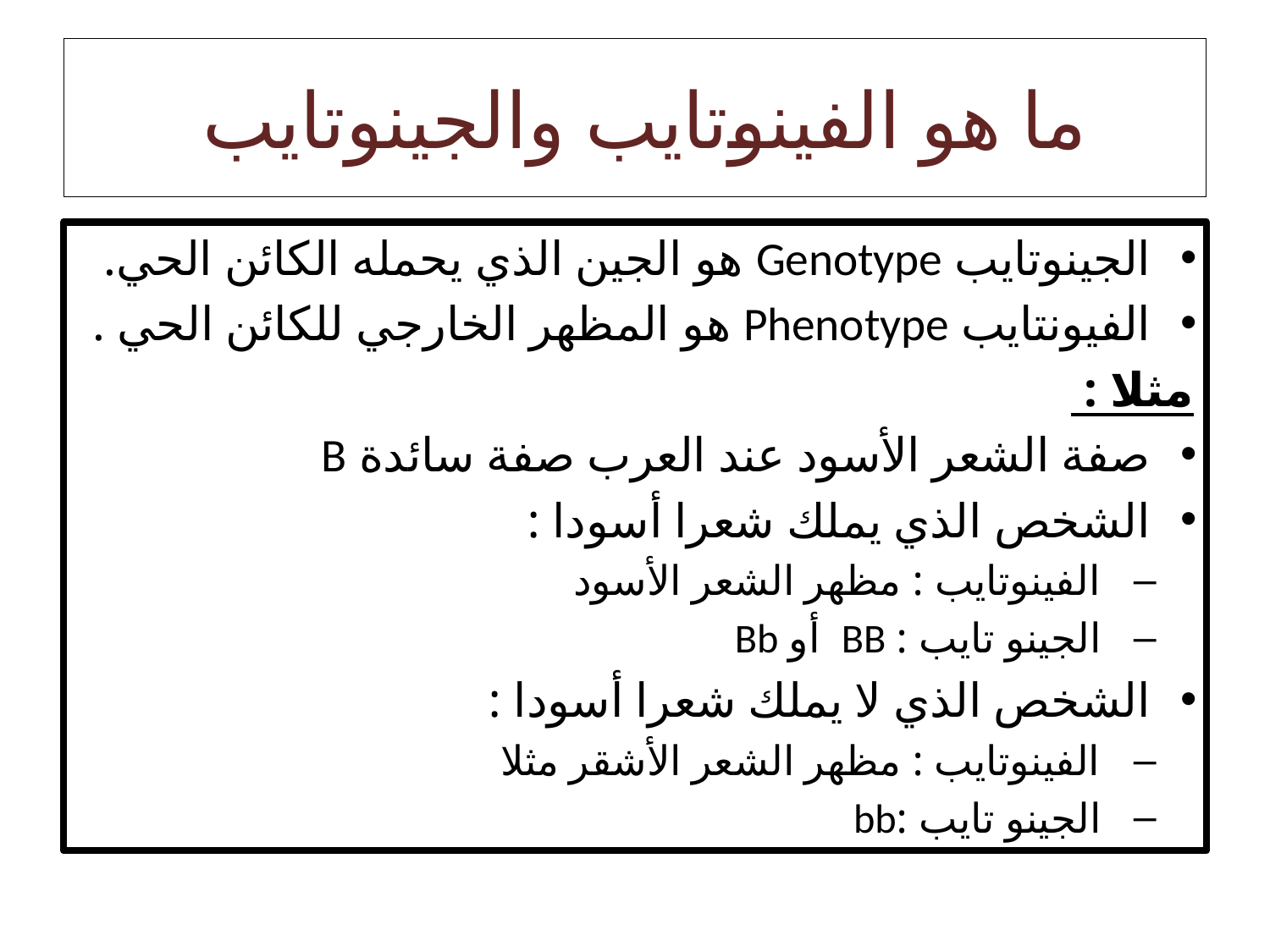

# ما هو الفينوتايب والجينوتايب
الجينوتايب Genotype هو الجين الذي يحمله الكائن الحي.
الفيونتايب Phenotype هو المظهر الخارجي للكائن الحي .
مثلا :
صفة الشعر الأسود عند العرب صفة سائدة B
الشخص الذي يملك شعرا أسودا :
الفينوتايب : مظهر الشعر الأسود
الجينو تايب : BB  أو Bb
الشخص الذي لا يملك شعرا أسودا :
الفينوتايب : مظهر الشعر الأشقر مثلا
الجينو تايب :bb